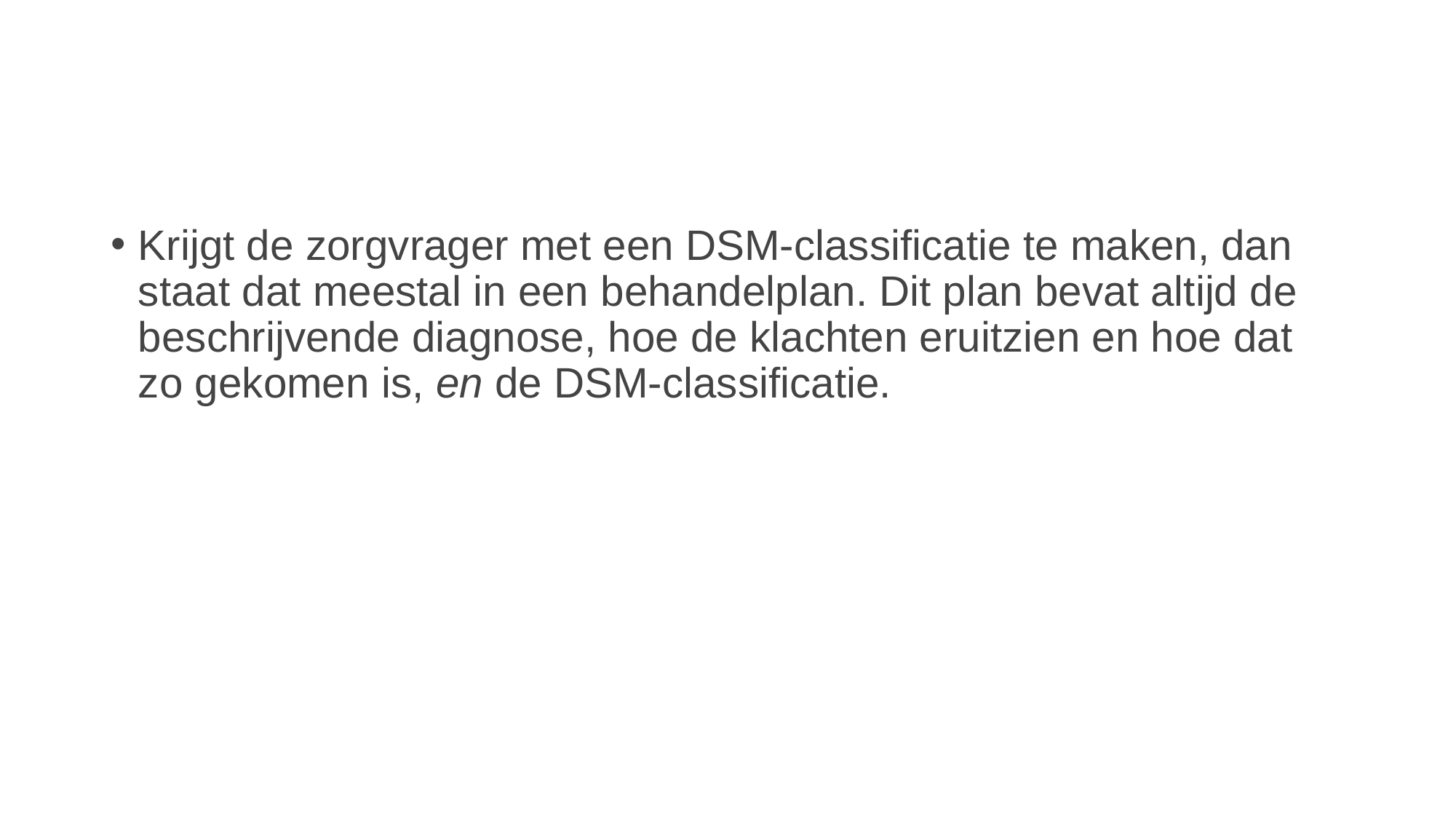

#
Krijgt de zorgvrager met een DSM-classificatie te maken, dan staat dat meestal in een behandelplan. Dit plan bevat altijd de beschrijvende diagnose, hoe de klachten eruitzien en hoe dat zo gekomen is, en de DSM-classificatie.